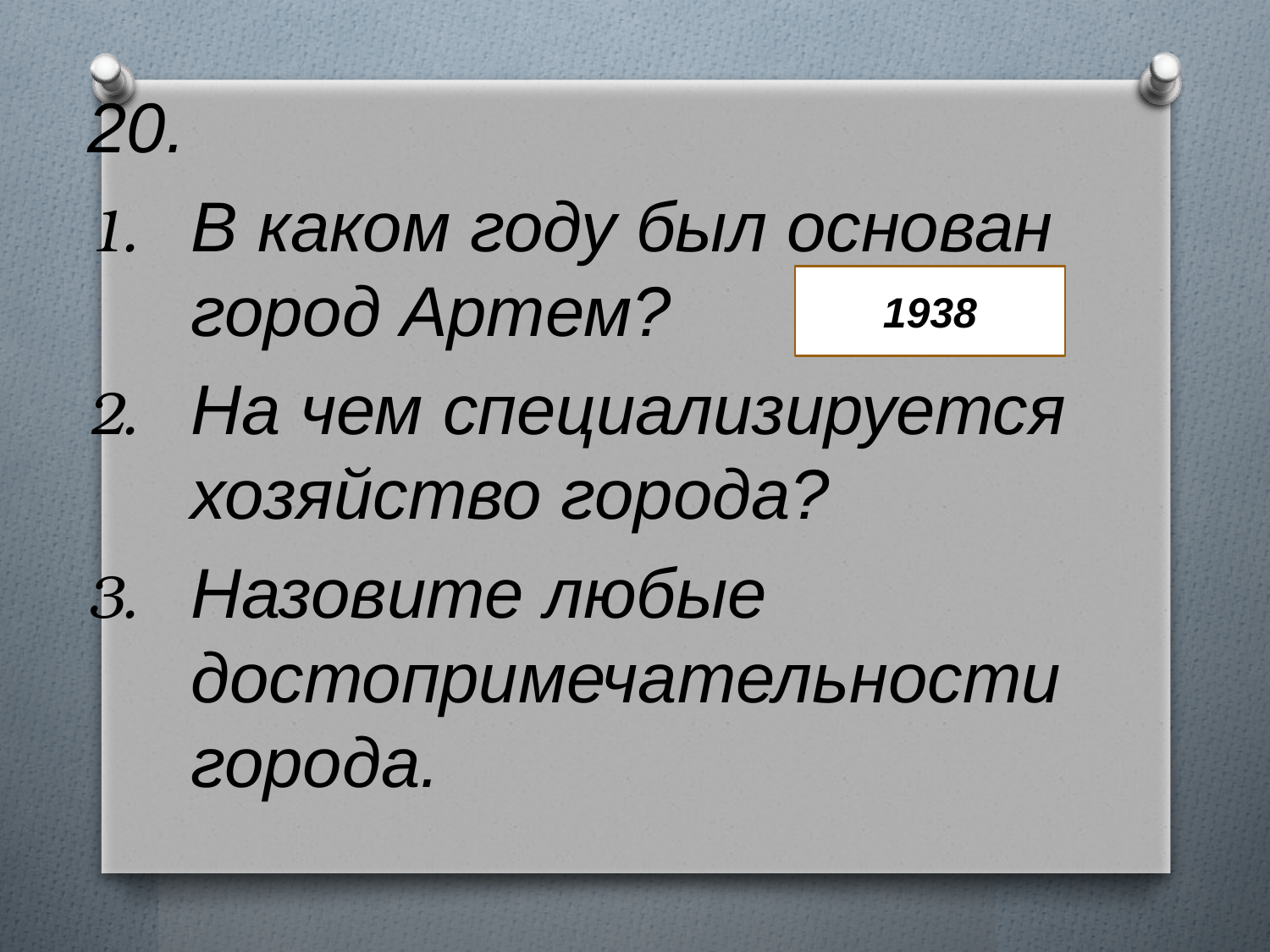

20.
В каком году был основан город Артем?
На чем специализируется хозяйство города?
Назовите любые достопримечательности города.
1938